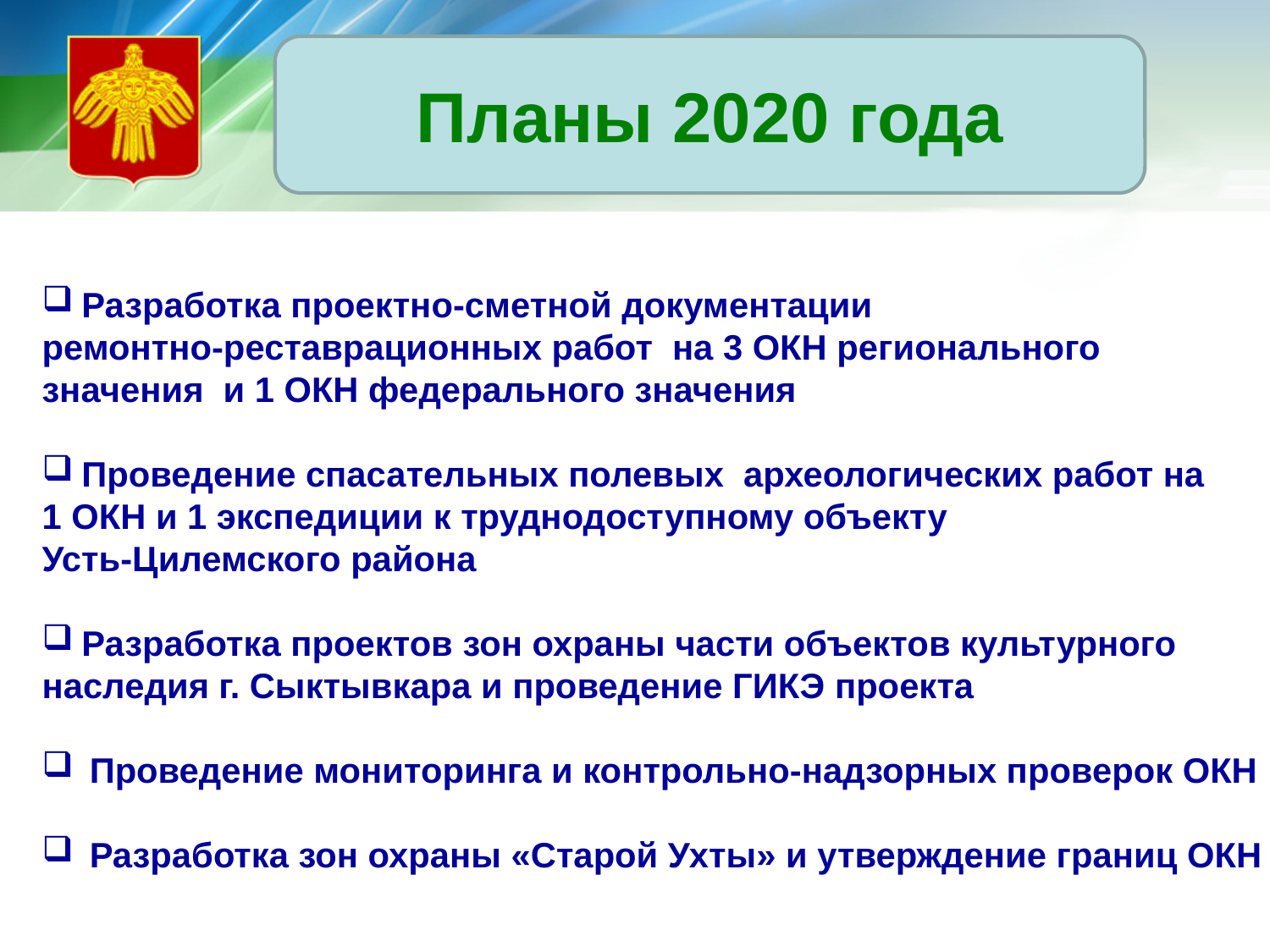

Планы 2020 года
Разработка проектно-сметной документации
ремонтно-реставрационных работ  на 3 ОКН регионального
значения  и 1 ОКН федерального значения

Проведение спасательных полевых  археологических работ на
1 ОКН и 1 экспедиции к труднодоступному объекту
Усть-Цилемского района

Разработка проектов зон охраны части объектов культурного
наследия г. Сыктывкара и проведение ГИКЭ проекта

Проведение мониторинга и контрольно-надзорных проверок ОКН

Разработка зон охраны «Старой Ухты» и утверждение границ ОКН